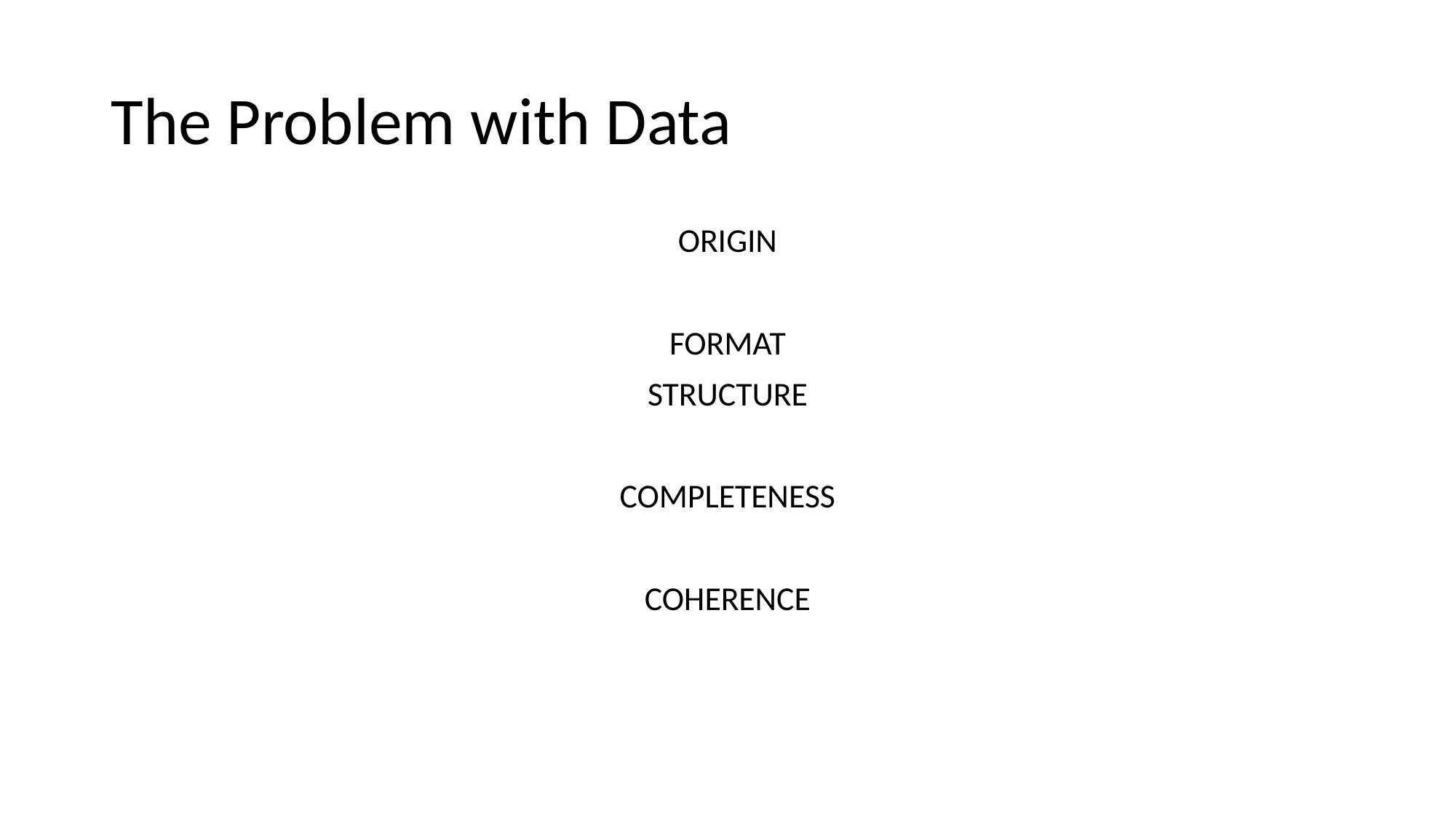

# The Problem with Data
ORIGIN

FORMAT
STRUCTURE

COMPLETENESS

COHERENCE